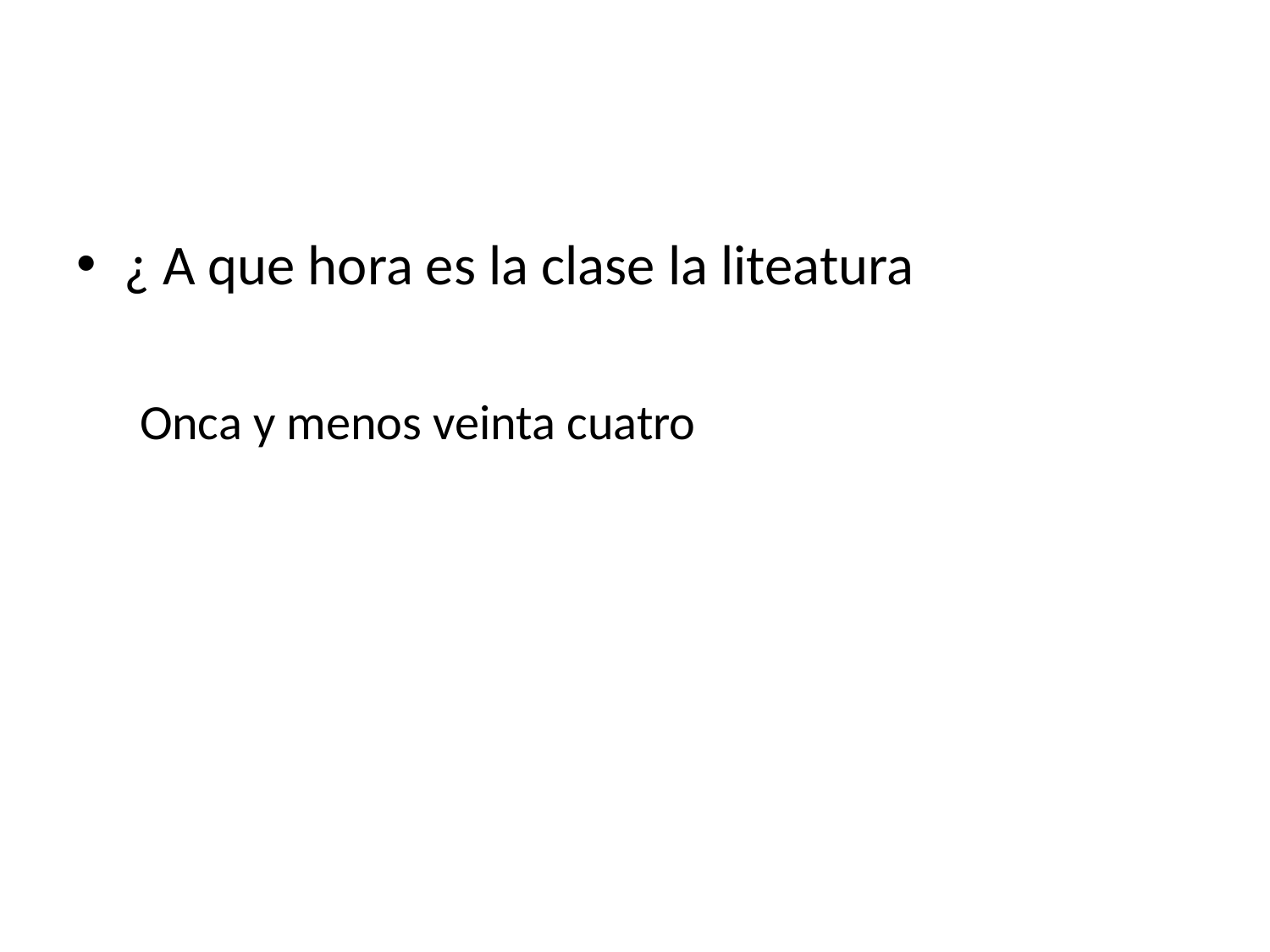

#
¿ A que hora es la clase la liteatura

Onca y menos veinta cuatro